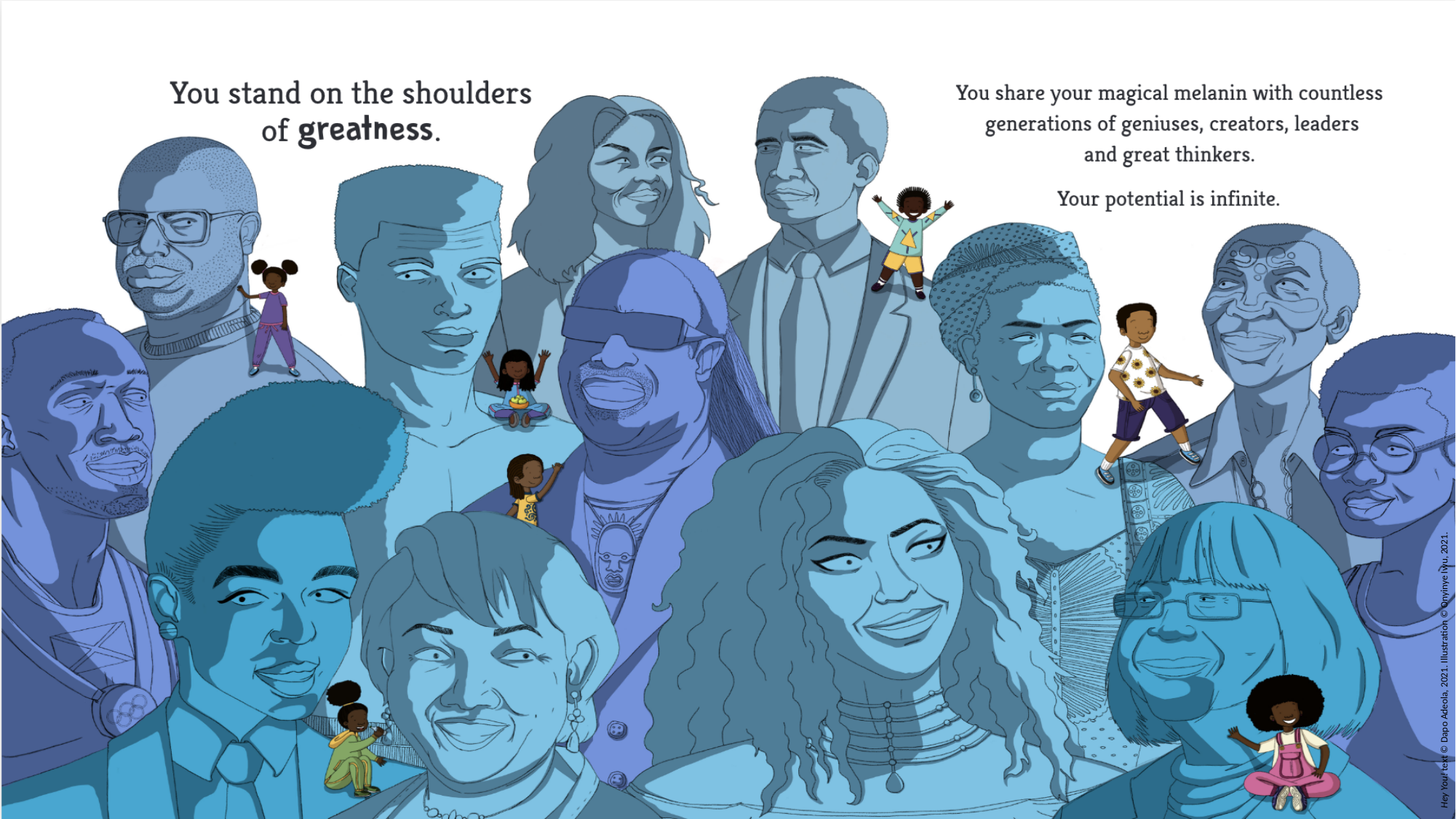

Hey You! text © Dapo Adeola, 2021. Illustration © Onyinye Iwu, 2021.